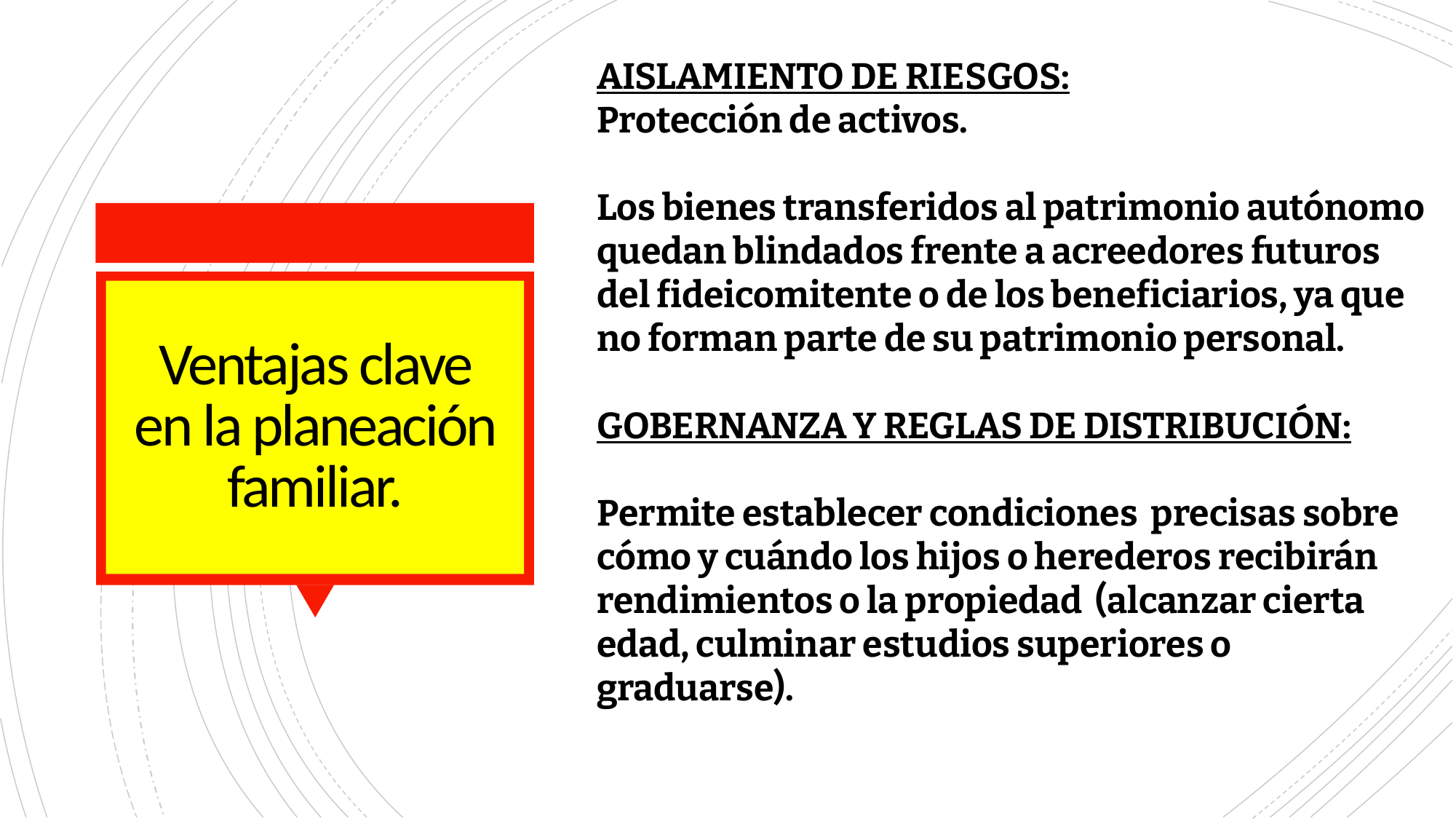

AISLAMIENTO DE RIESGOS:
Protección de activos.

Los bienes transferidos al patrimonio autónomo quedan blindados frente a acreedores futuros del fideicomitente o de los beneficiarios, ya que no forman parte de su patrimonio personal.

GOBERNANZA Y REGLAS DE DISTRIBUCIÓN:

Permite establecer condiciones  precisas sobre cómo y cuándo los hijos o herederos recibirán rendimientos o la propiedad  (alcanzar cierta edad, culminar estudios superiores o graduarse).

# Ventajas clave en la planeación familiar.